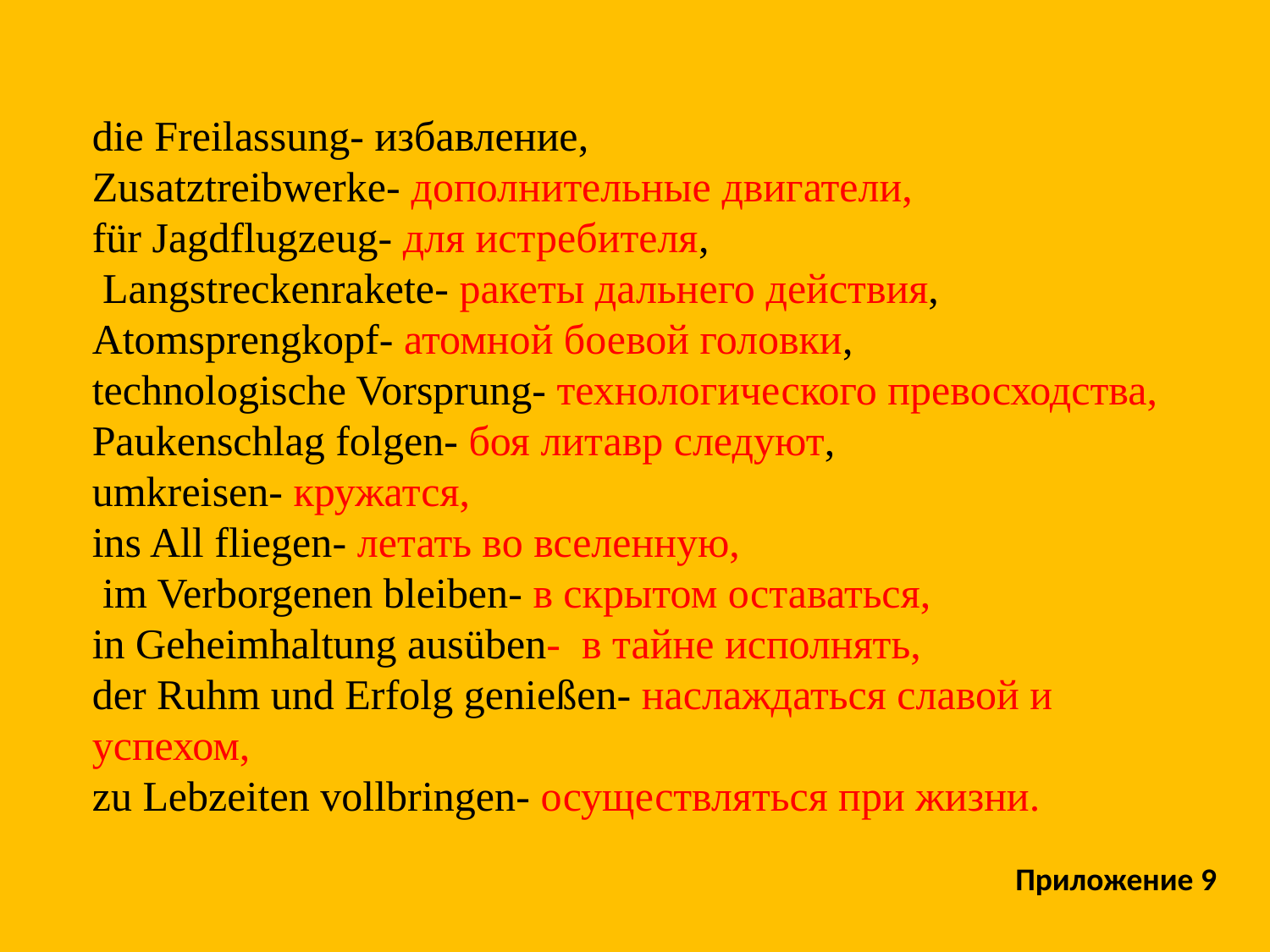

die Freilassung- избавление,
Zusatztreibwerke- дополнительные двигатели,
für Jagdflugzeug- для истребителя,
 Langstreckenrakete- ракеты дальнего действия,
Atomsprengkopf- атомной боевой головки,
technologische Vorsprung- технологического превосходства,
Paukenschlag folgen- боя литавр следуют,
umkreisen- кружатся,
ins All fliegen- летать во вселенную,
 im Verborgenen bleiben- в скрытом оставаться,
in Geheimhaltung ausüben-  в тайне исполнять,
der Ruhm und Erfolg genießen- наслаждаться славой и успехом,
zu Lebzeiten vollbringen- осуществляться при жизни.
Приложение 9